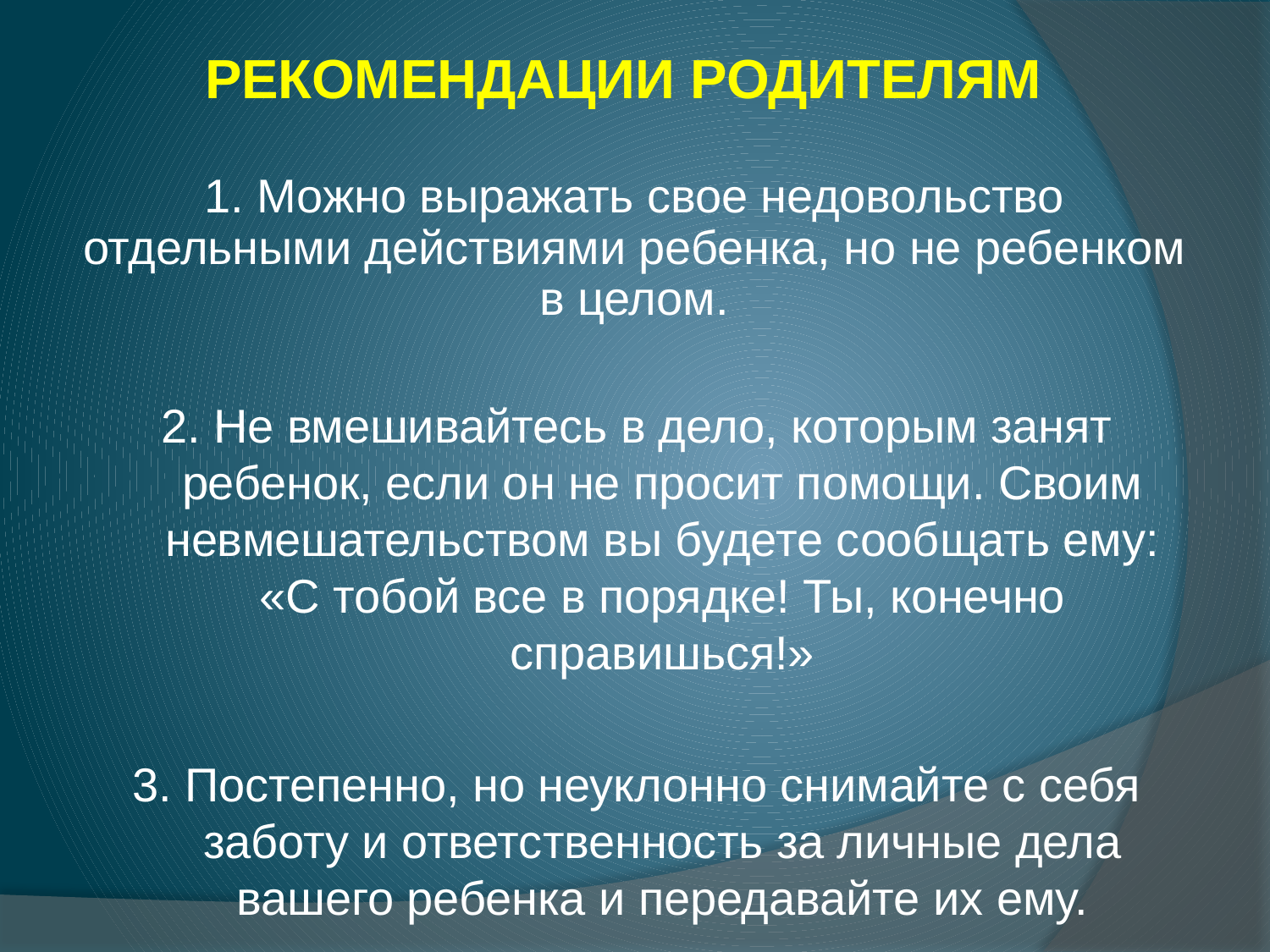

# РЕКОМЕНДАЦИИ РОДИТЕЛЯМ
1. Можно выражать свое недовольство отдельными действиями ребенка, но не ребенком в целом.

2. Не вмешивайтесь в дело, которым занят ребенок, если он не просит помощи. Своим невмешательством вы будете сообщать ему: «С тобой все в порядке! Ты, конечно справишься!»

3. Постепенно, но неуклонно снимайте с себя заботу и ответственность за личные дела вашего ребенка и передавайте их ему.